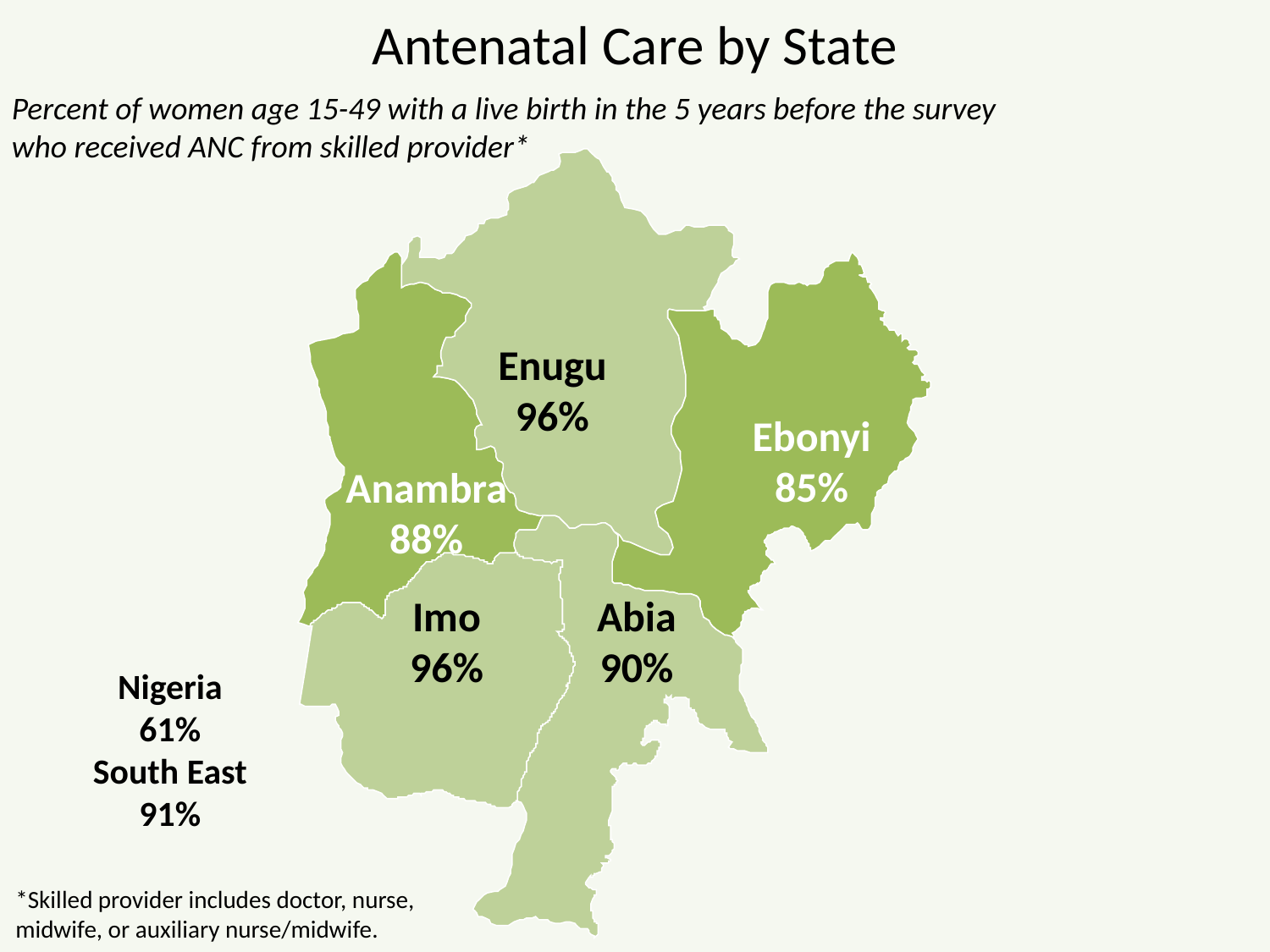

# Antenatal Care by State

Percent of women age 15-49 with a live birth in the 5 years before the survey who received ANC from skilled provider*

Enugu
96%
Ebonyi
85%
Anambra
88%
Imo
96%

Abia
90%
Nigeria
61%
South East
91%
*Skilled provider includes doctor, nurse,
midwife, or auxiliary nurse/midwife.